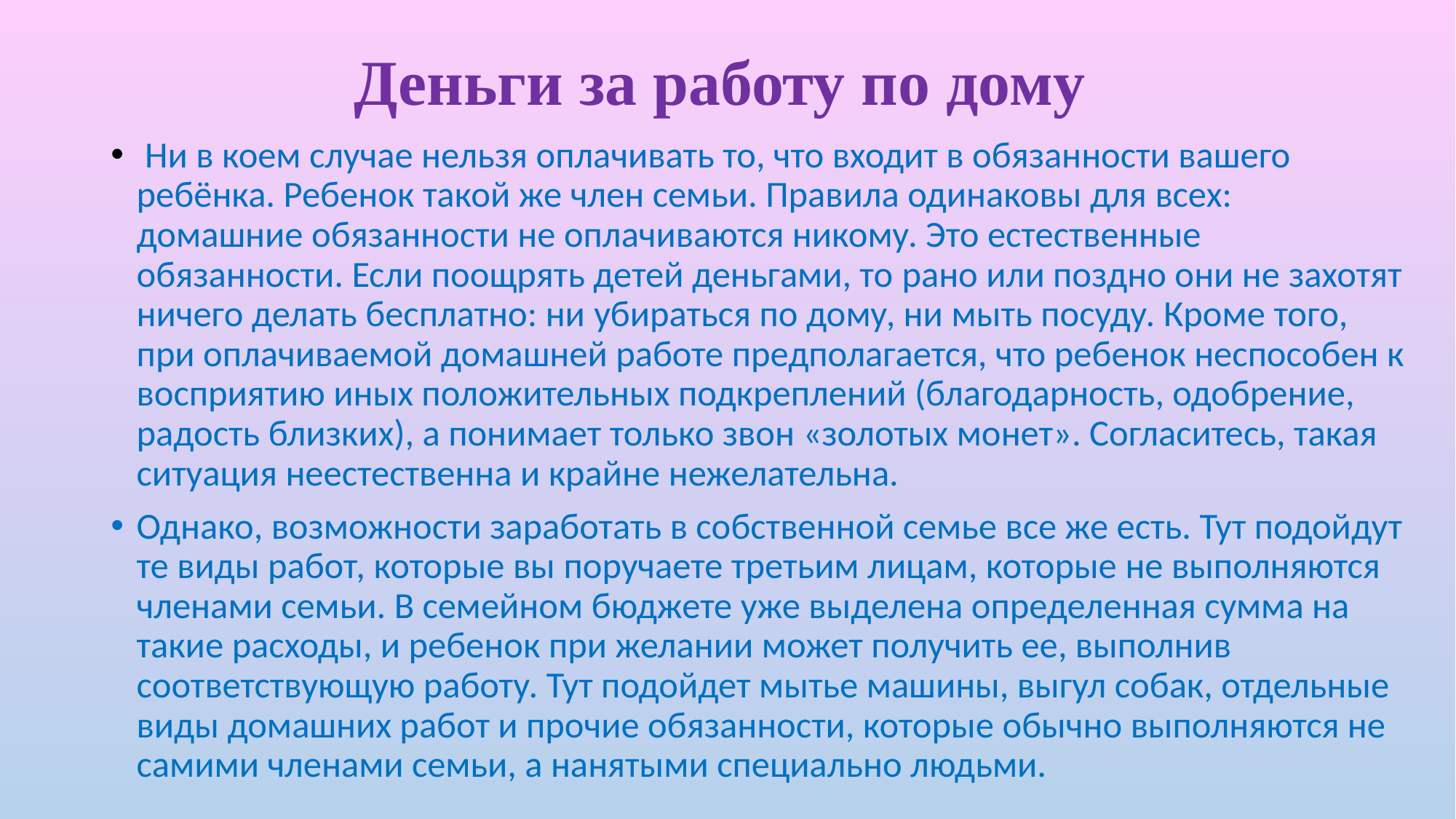

# Деньги за работу по дому
 Ни в коем случае нельзя оплачивать то, что входит в обязанности вашего ребёнка. Ребенок такой же член семьи. Правила одинаковы для всех: домашние обязанности не оплачиваются никому. Это естественные обязанности. Если поощрять детей деньгами, то рано или поздно они не захотят ничего делать бесплатно: ни убираться по дому, ни мыть посуду. Кроме того, при оплачиваемой домашней работе предполагается, что ребенок неспособен к восприятию иных положительных подкреплений (благодарность, одобрение, радость близких), а понимает только звон «золотых монет». Согласитесь, такая ситуация неестественна и крайне нежелательна.
Однако, возможности заработать в собственной семье все же есть. Тут подойдут те виды работ, которые вы поручаете третьим лицам, которые не выполняются членами семьи. В семейном бюджете уже выделена определенная сумма на такие расходы, и ребенок при желании может получить ее, выполнив соответствующую работу. Тут подойдет мытье машины, выгул собак, отдельные виды домашних работ и прочие обязанности, которые обычно выполняются не самими членами семьи, а нанятыми специально людьми.